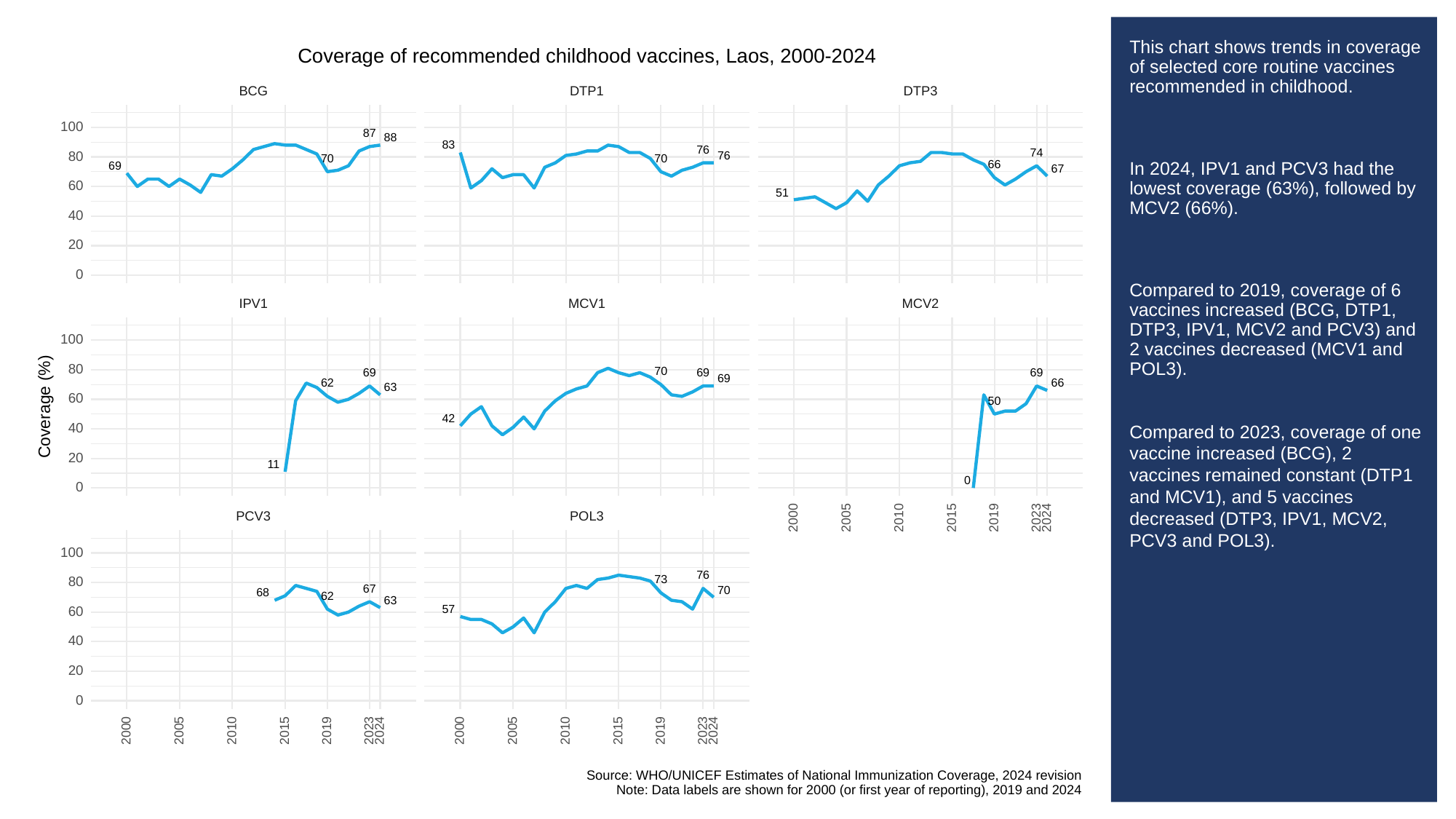

# This chart shows trends in coverage of selected core routine vaccines recommended in childhood.

In 2024, IPV1 and PCV3 had the lowest coverage (63%), followed by MCV2 (66%).

Compared to 2019, coverage of 6 vaccines increased (BCG, DTP1, DTP3, IPV1, MCV2 and PCV3) and 2 vaccines decreased (MCV1 and POL3).

Compared to 2023, coverage of one vaccine increased (BCG), 2 vaccines remained constant (DTP1 and MCV1), and 5 vaccines decreased (DTP3, IPV1, MCV2, PCV3 and POL3).

Coverage of recommended childhood vaccines, Laos, 2000-2024
BCG
DTP3
DTP1

100

87
88
83

76
74
76
80

70
70

66
69
67

60

51

40

20

0

MCV1
MCV2
IPV1

100

80
70

69
69
69

69
66
62

63

60
50
Coverage (%)

42
40

20

11

0
0

POL3
PCV3
2023
2000
2005
2010
2015
2019
2024

100

76

73
80

67

70
68
62
63

57
60

40

20

0

2023
2023
2000
2005
2010
2015
2019
2024
2000
2005
2010
2015
2019
2024
Source: WHO/UNICEF Estimates of National Immunization Coverage, 2024 revision
Note: Data labels are shown for 2000 (or first year of reporting), 2019 and 2024